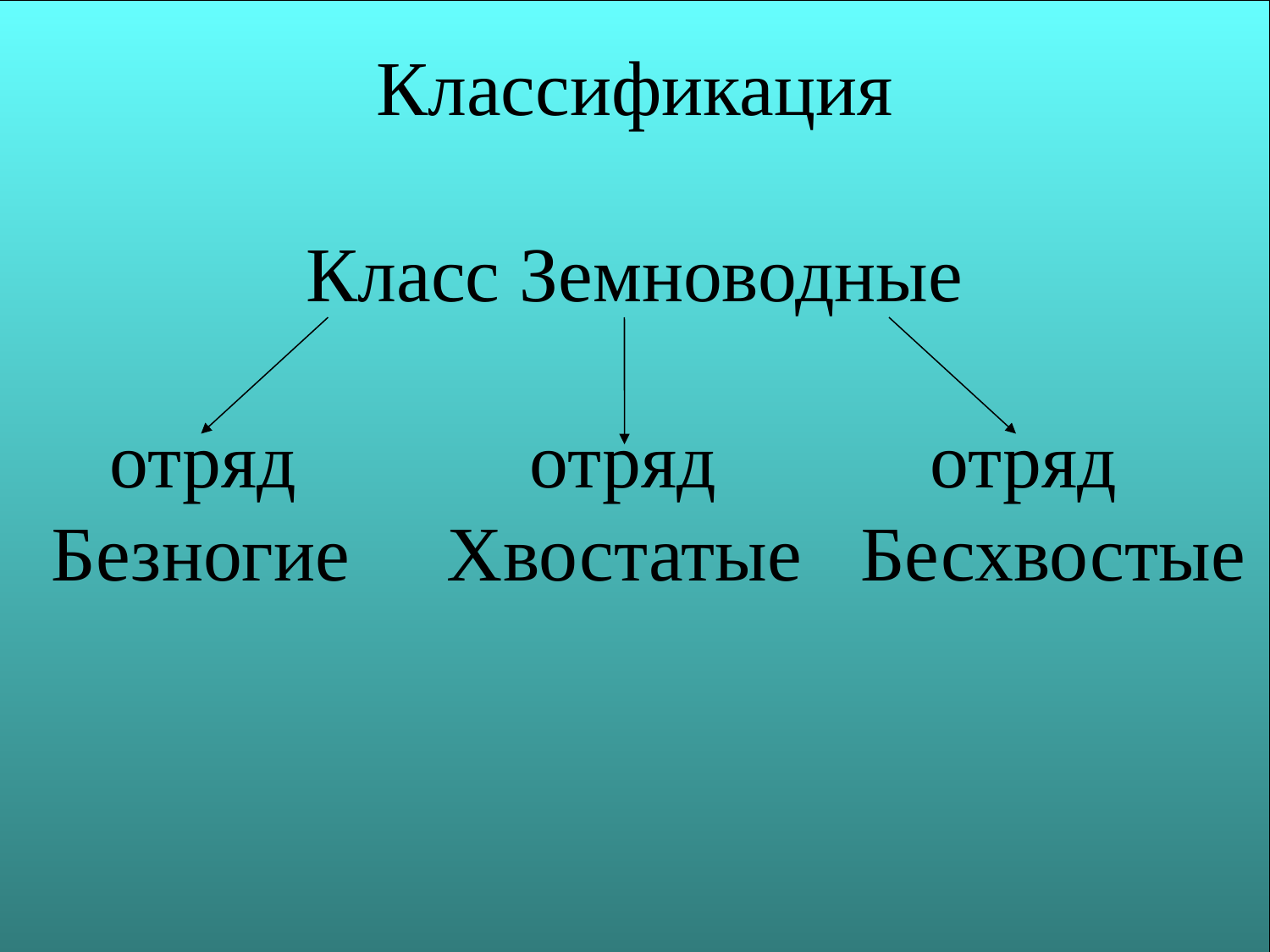

Классификация

Класс Земноводные

     отряд            отряд           отряд
  Безногие     Хвостатые   Бесхвостые